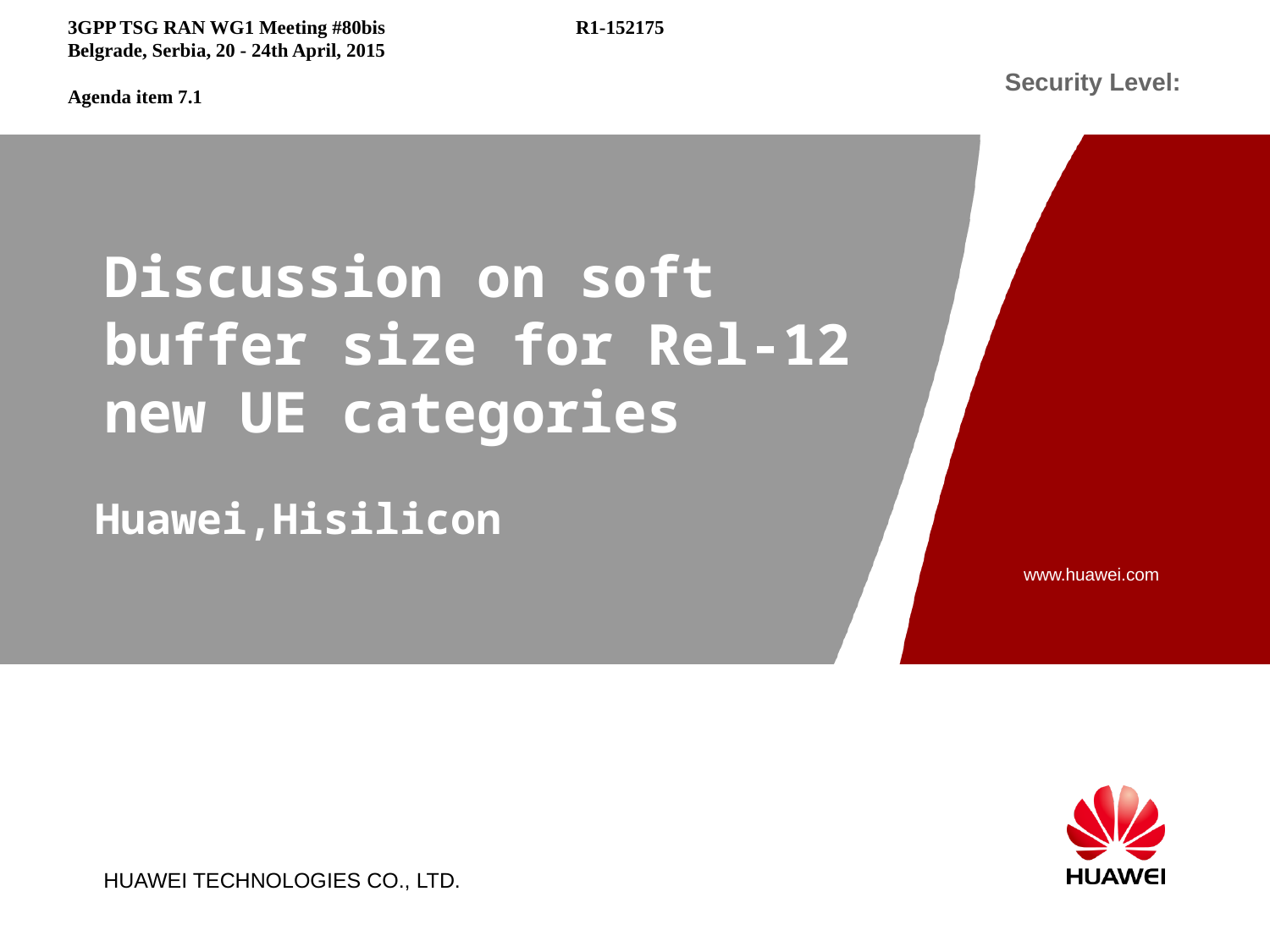

3GPP TSG RAN WG1 Meeting #80bis 		R1-152175
Belgrade, Serbia, 20 - 24th April, 2015

Agenda item 7.1

# Discussion on soft buffer size for Rel-12 new UE categories
Huawei,Hisilicon